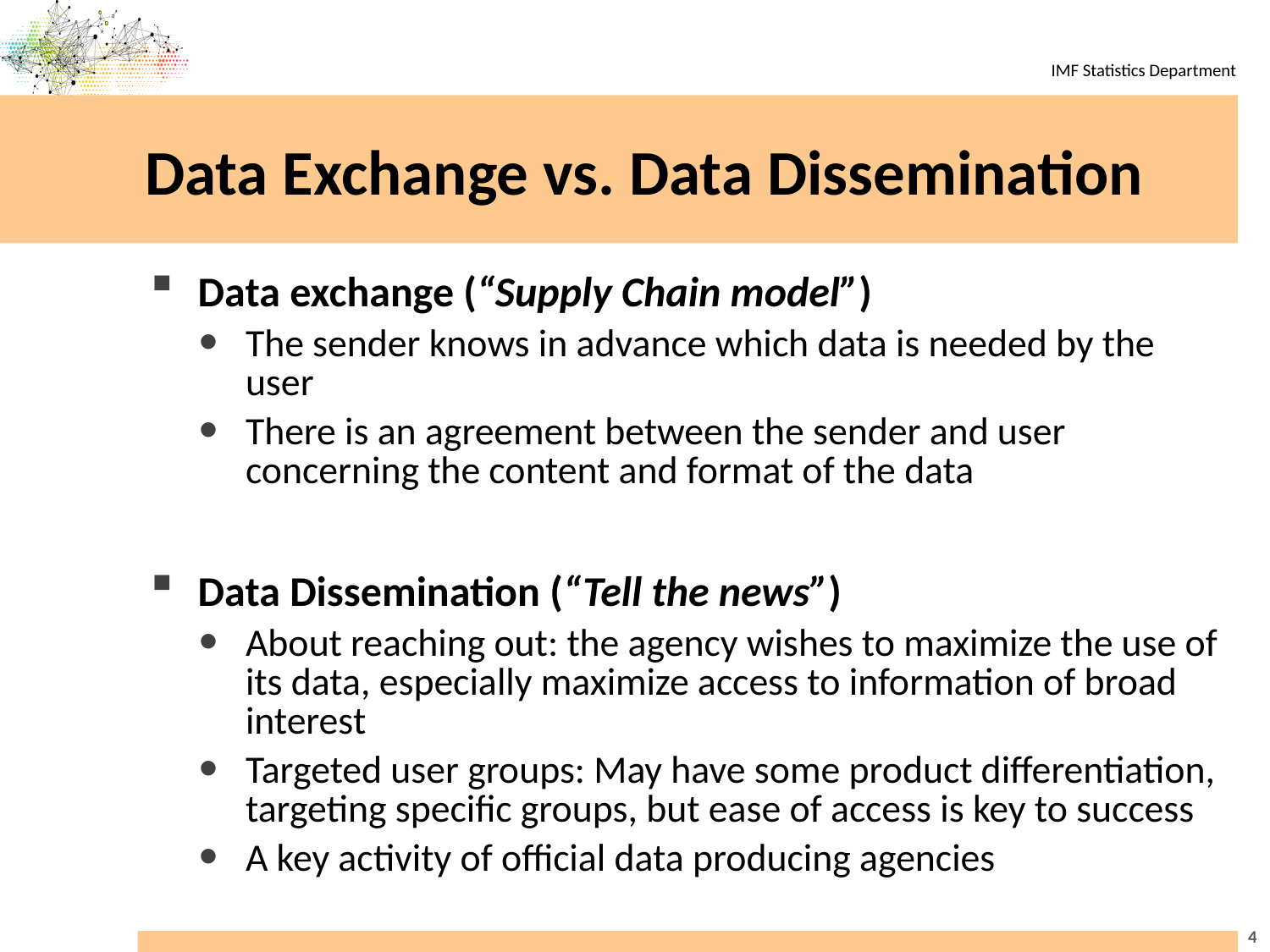

# Data Exchange vs. Data Dissemination
Data exchange (“Supply Chain model”)
The sender knows in advance which data is needed by the user
There is an agreement between the sender and user concerning the content and format of the data

Data Dissemination (“Tell the news”)
About reaching out: the agency wishes to maximize the use of its data, especially maximize access to information of broad interest
Targeted user groups: May have some product differentiation, targeting specific groups, but ease of access is key to success
A key activity of official data producing agencies
4